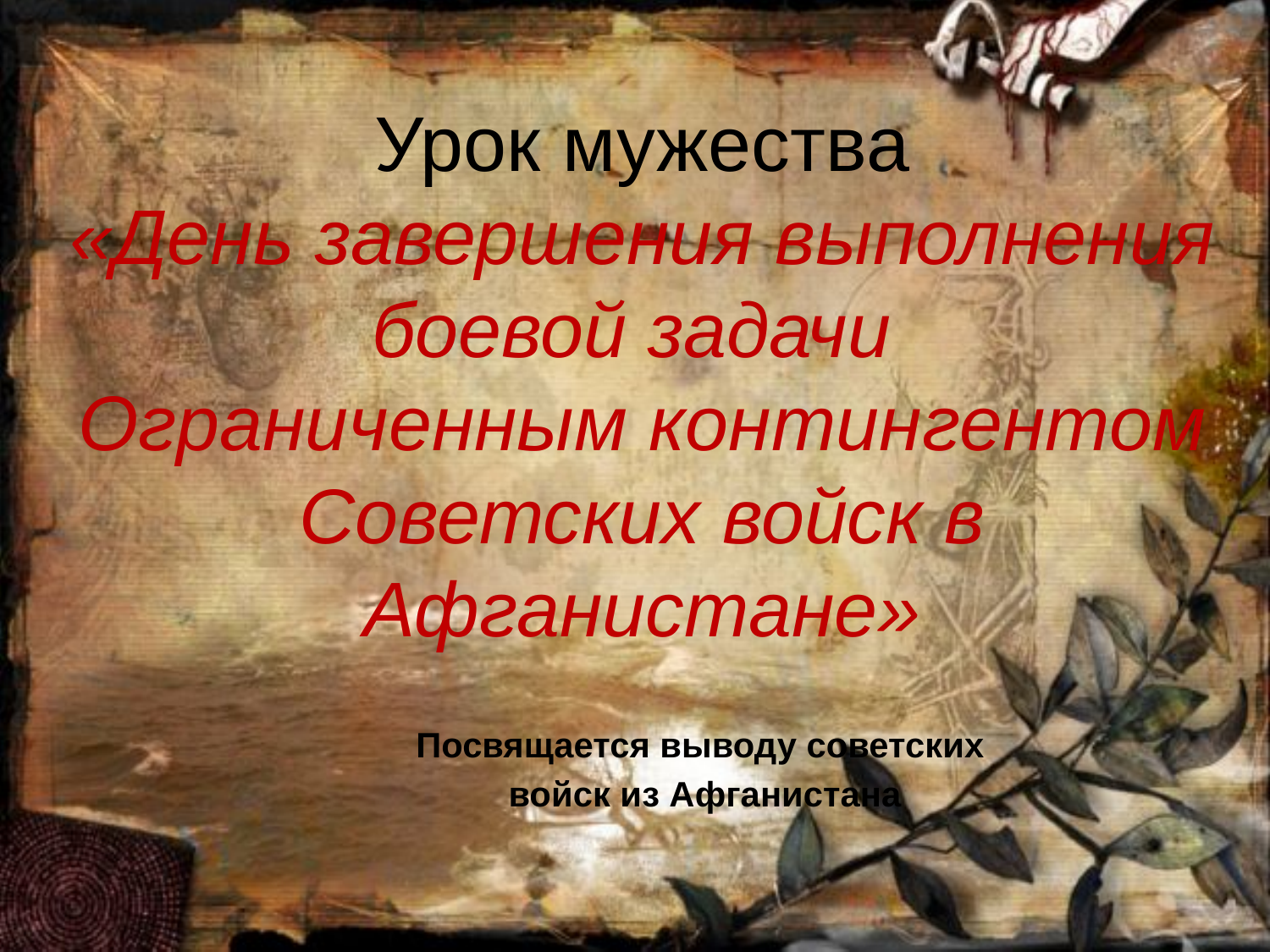

# Урок мужества «День завершения выполнения боевой задачи Ограниченным контингентом Советских войск в Афганистане»
Посвящается выводу советских
 войск из Афганистана